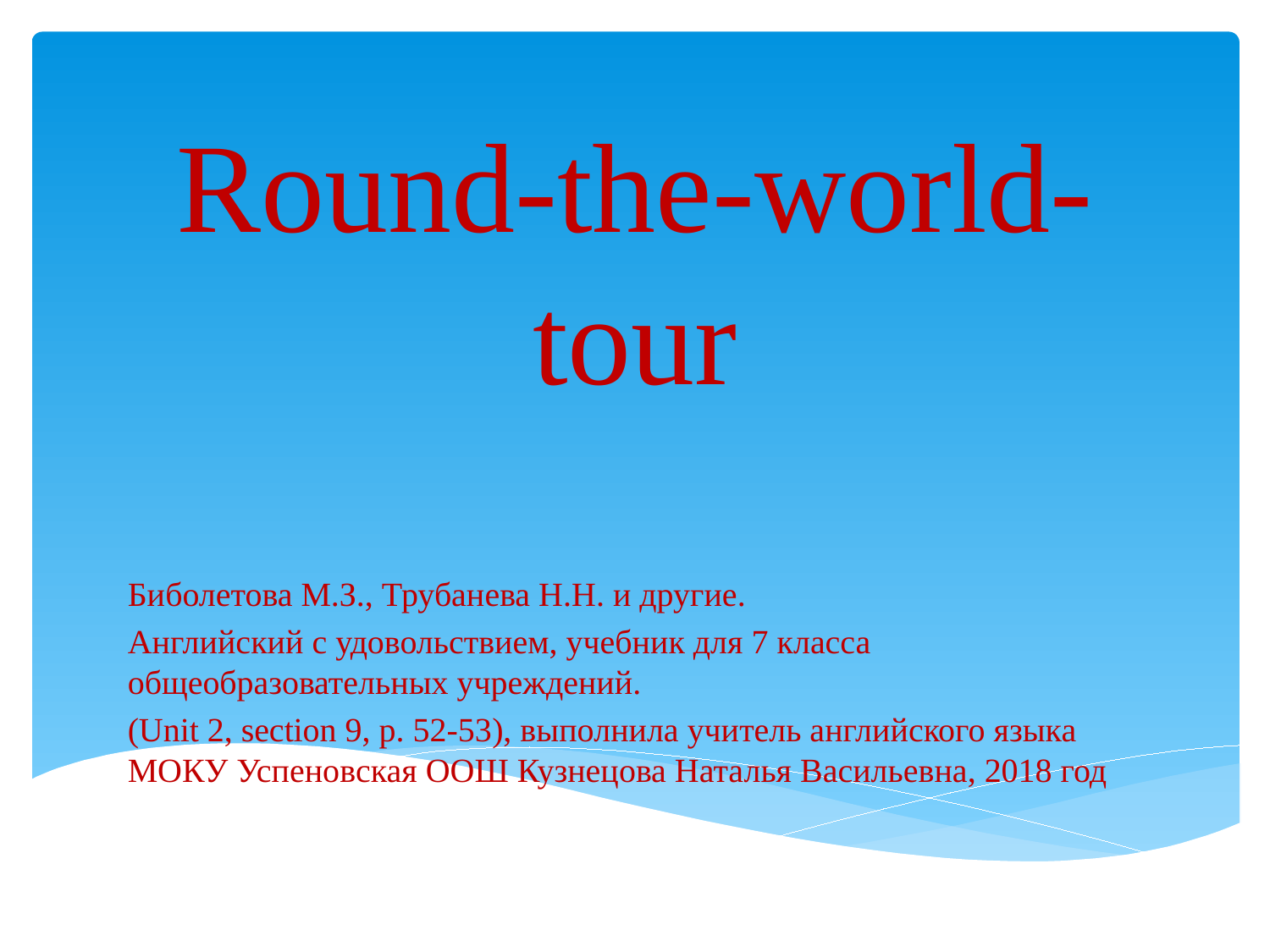

# Round-the-world-tour
Биболетова М.З., Трубанева Н.Н. и другие.
Английский с удовольствием, учебник для 7 класса общеобразовательных учреждений.
(Unit 2, section 9, p. 52-53), выполнила учитель английского языка МОКУ Успеновская ООШ Кузнецова Наталья Васильевна, 2018 год